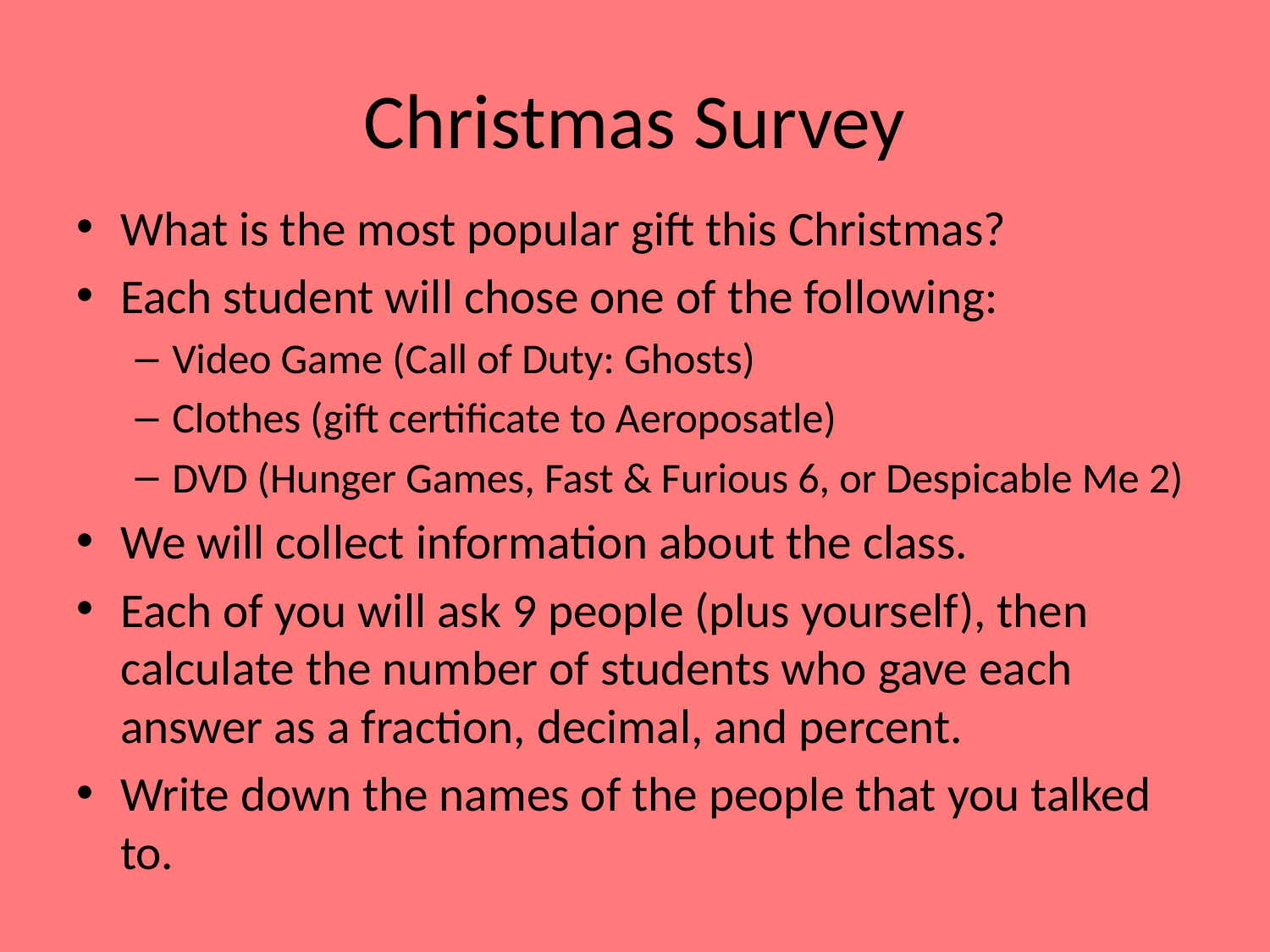

# Christmas Survey
What is the most popular gift this Christmas?
Each student will chose one of the following:
Video Game (Call of Duty: Ghosts)
Clothes (gift certificate to Aeroposatle)
DVD (Hunger Games, Fast & Furious 6, or Despicable Me 2)
We will collect information about the class.
Each of you will ask 9 people (plus yourself), then calculate the number of students who gave each answer as a fraction, decimal, and percent.
Write down the names of the people that you talked to.